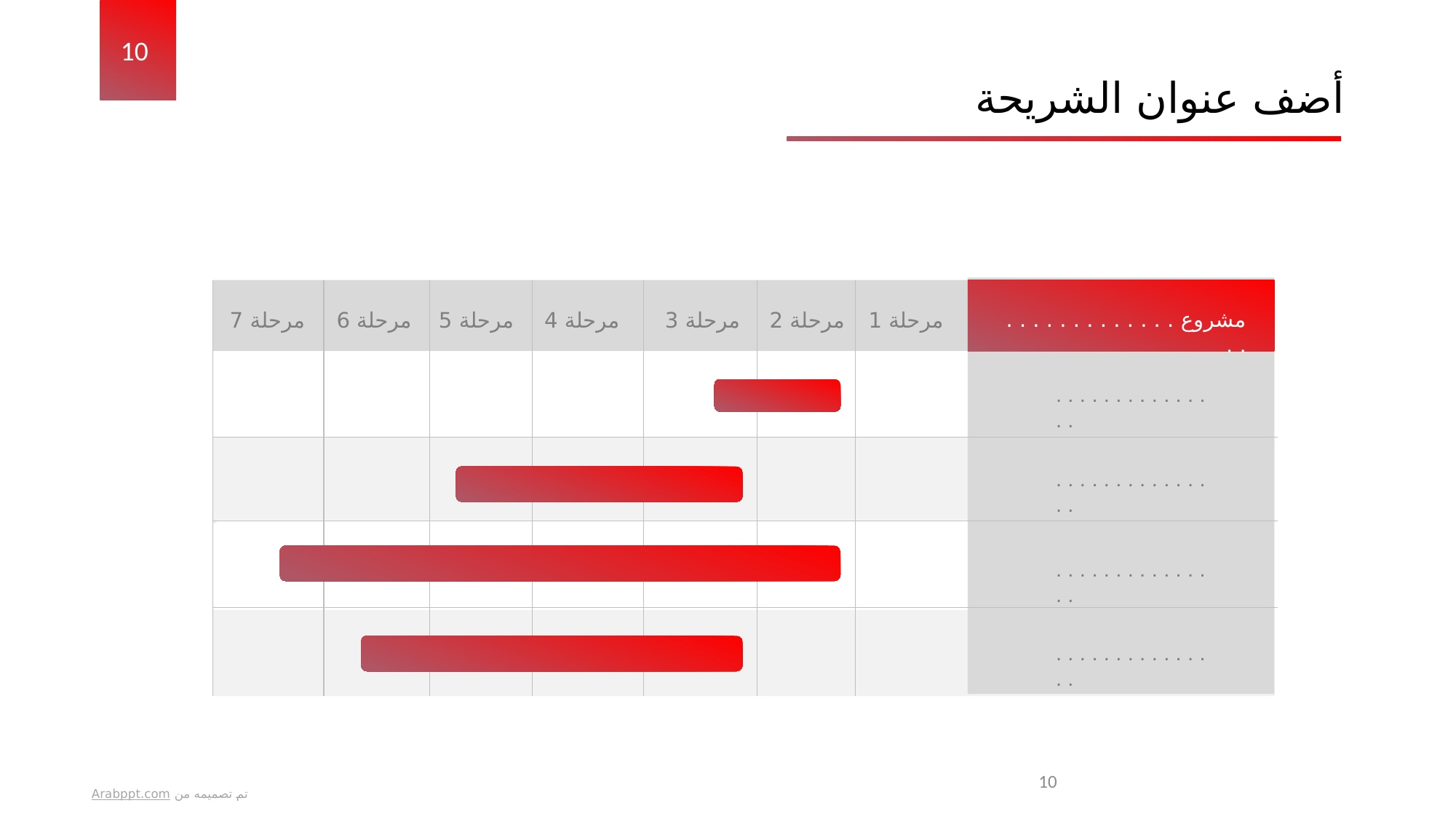

10
أضف عنوان الشريحة

مشروع . . . . . . . . . . . . . . .
مرحلة 7
مرحلة 6
مرحلة 5
مرحلة 4
مرحلة 3
مرحلة 2
مرحلة 1

. . . . . . . . . . . . . . .

. . . . . . . . . . . . . . .

. . . . . . . . . . . . . . .

. . . . . . . . . . . . . . .

10